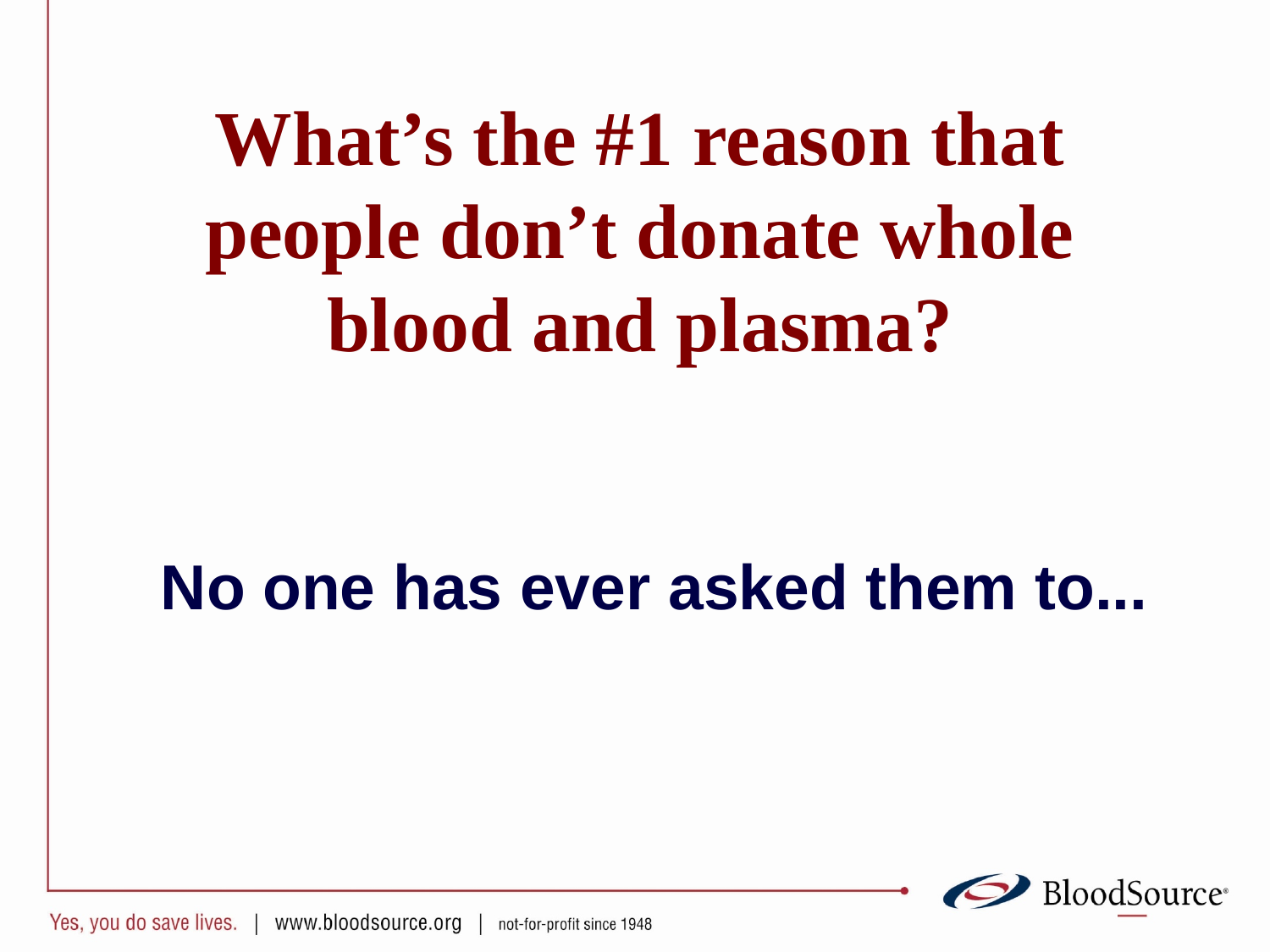

What’s the #1 reason that people don’t donate whole blood and plasma?
No one has ever asked them to...